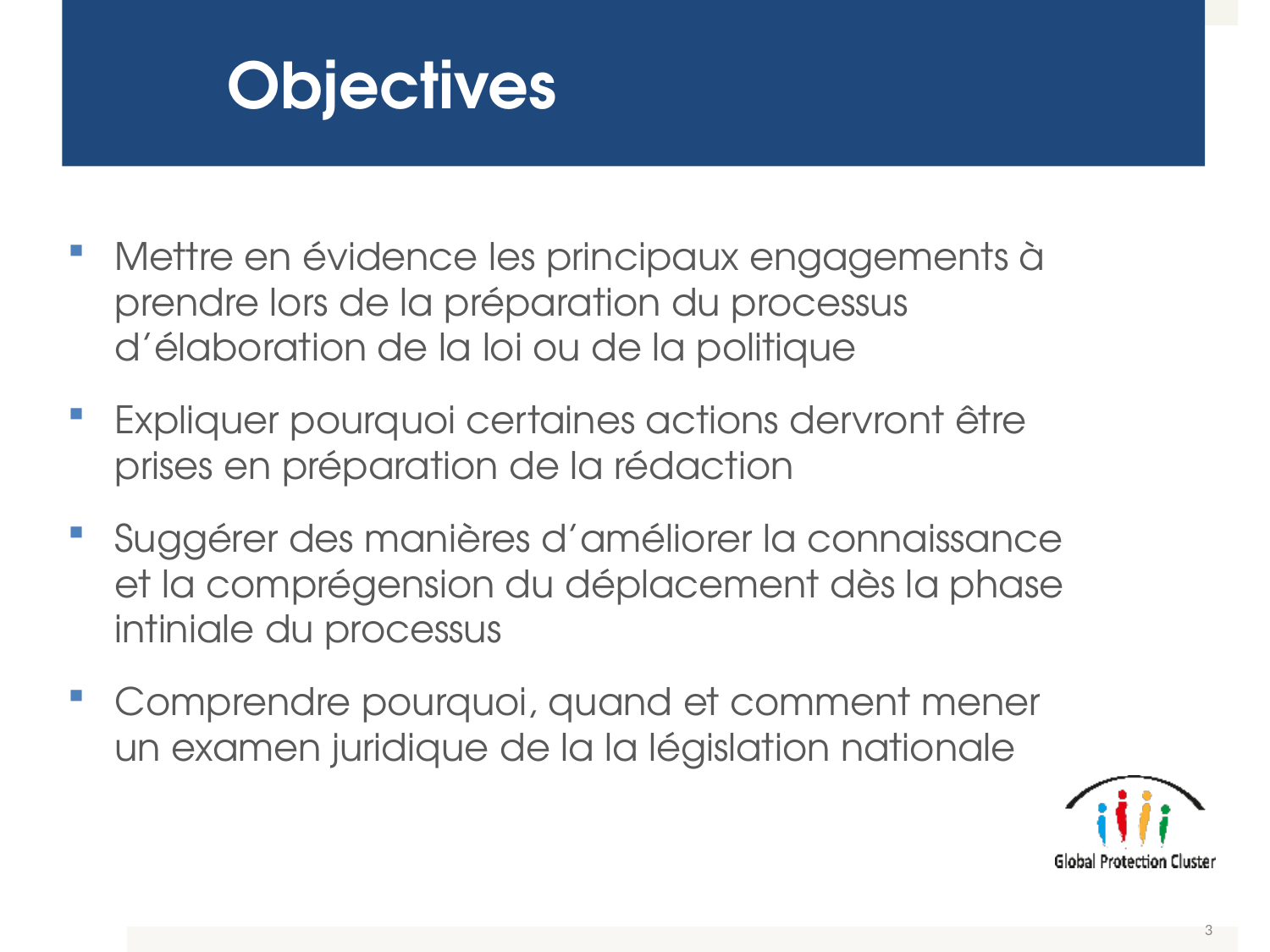

# Objectives
Mettre en évidence les principaux engagements à  prendre lors de la préparation du processus d’élaboration de la loi ou de la politique
Expliquer pourquoi certaines actions dervront être prises en préparation de la rédaction
Suggérer des manières d’améliorer la connaissance et la comprégension du déplacement dès la phase intiniale du processus
Comprendre pourquoi, quand et comment mener un examen juridique de la la législation nationale